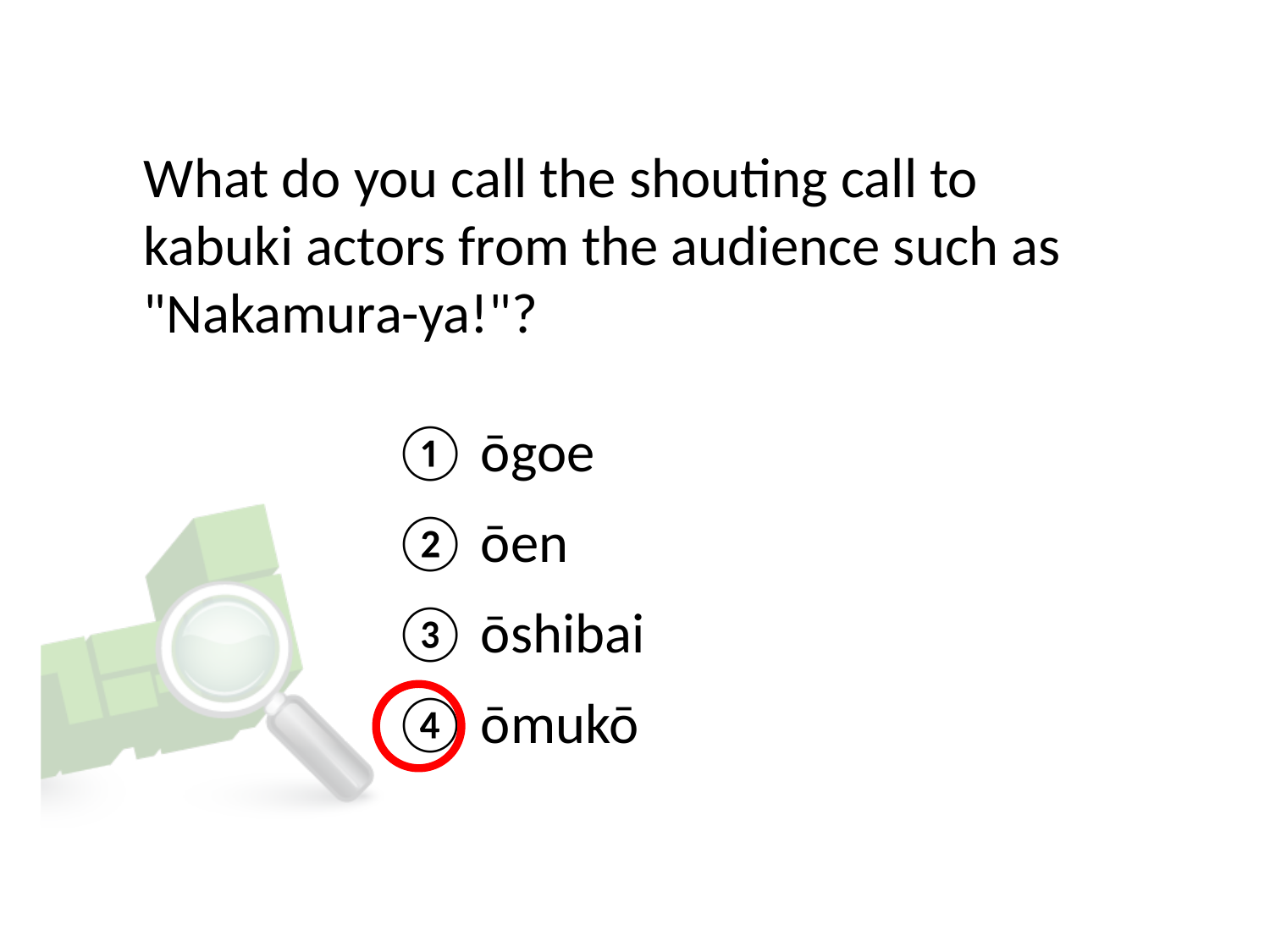

# What do you call the shouting call to kabuki actors from the audience such as "Nakamura-ya!"?
① ōgoe
② ōen
③ ōshibai
④ ōmukō